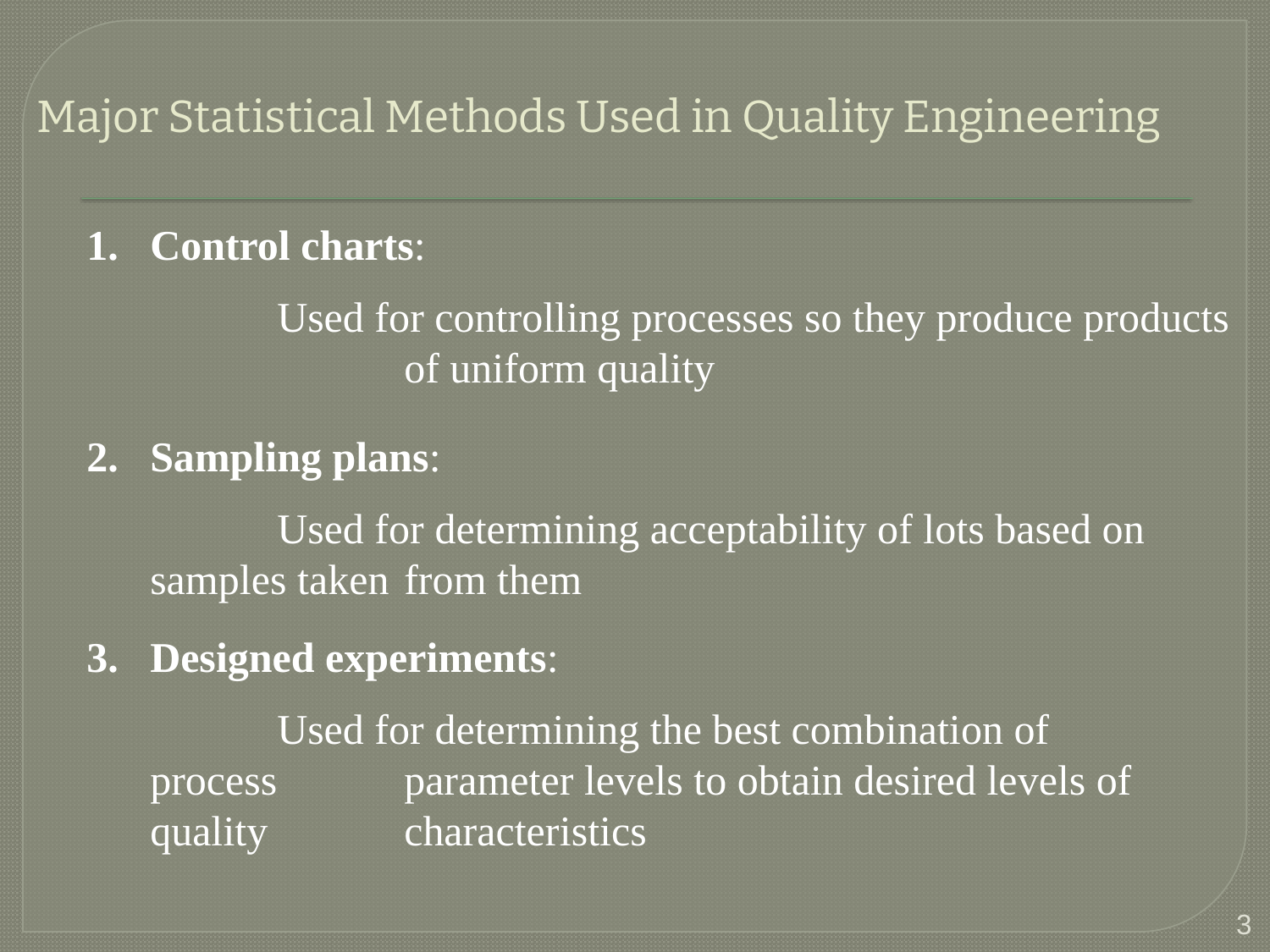

# Major Statistical Methods Used in Quality Engineering
Control charts:
		Used for controlling processes so they produce products 		of uniform quality
Sampling plans:
		Used for determining acceptability of lots based on 	samples taken 	from them
Designed experiments:
		Used for determining the best combination of process 	parameter levels to obtain desired levels of quality 	characteristics
3